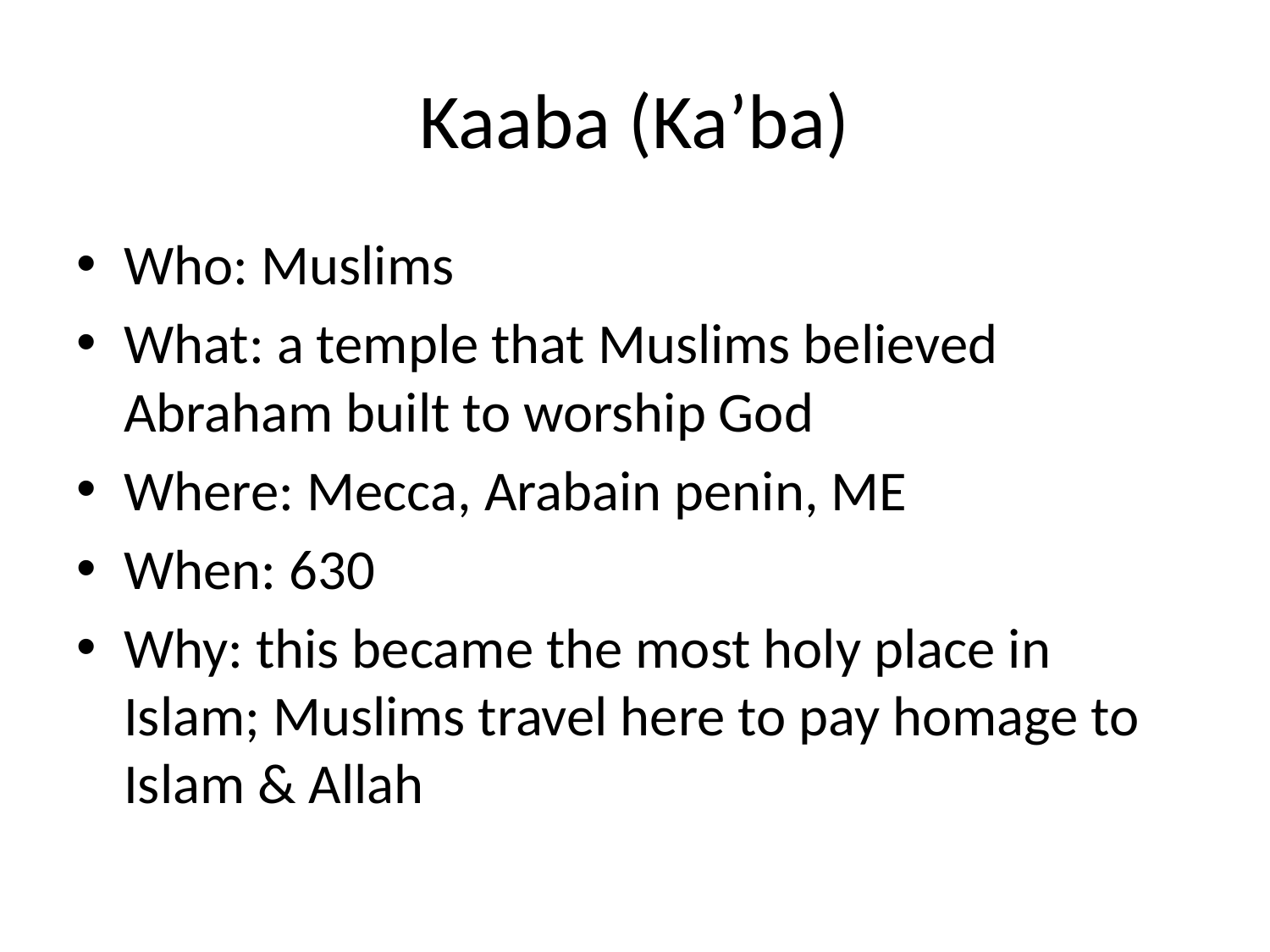

# Kaaba (Ka’ba)
Who: Muslims
What: a temple that Muslims believed Abraham built to worship God
Where: Mecca, Arabain penin, ME
When: 630
Why: this became the most holy place in Islam; Muslims travel here to pay homage to Islam & Allah